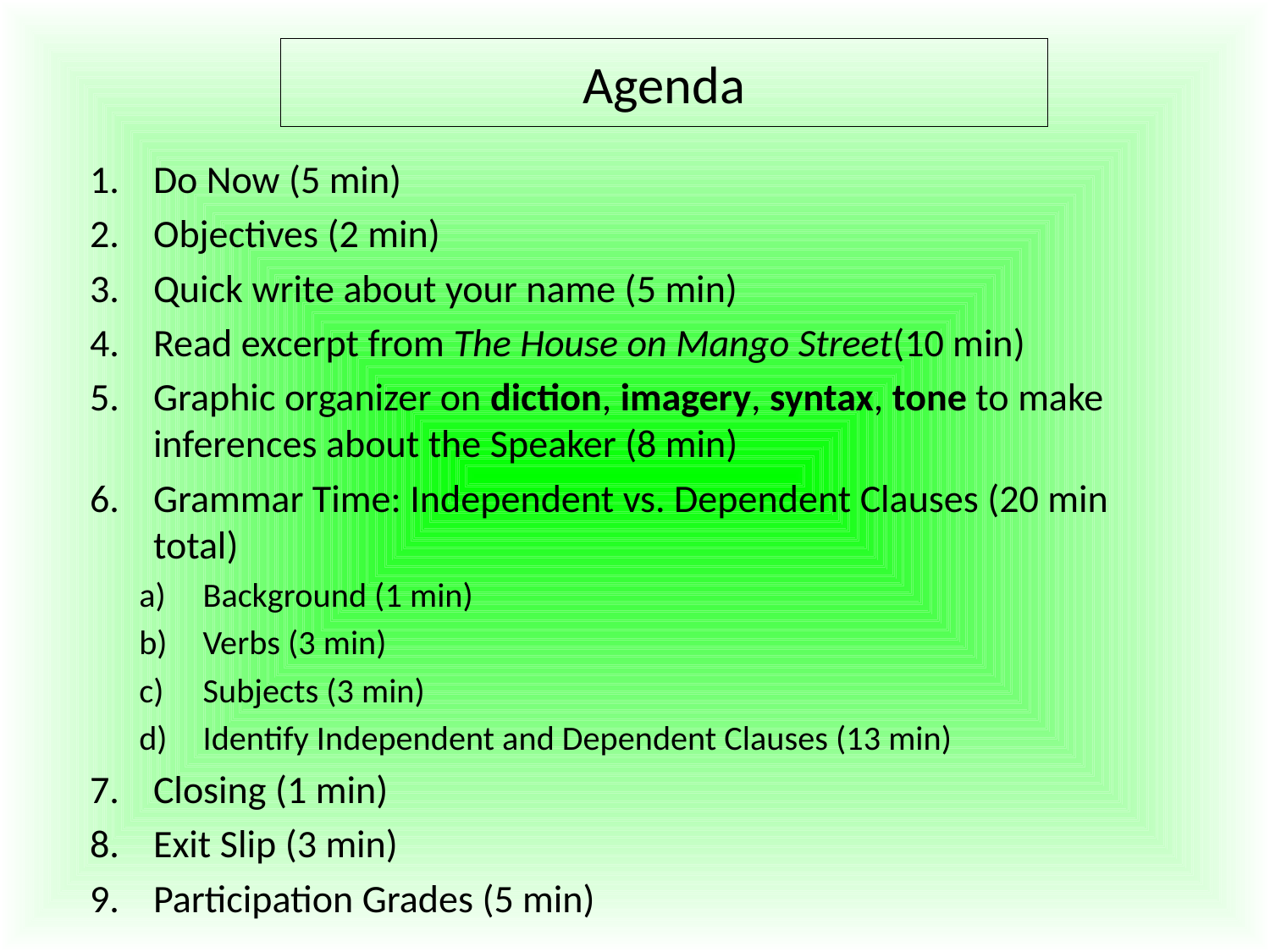

Agenda
Do Now (5 min)
Objectives (2 min)
Quick write about your name (5 min)
Read excerpt from The House on Mango Street(10 min)
Graphic organizer on diction, imagery, syntax, tone to make inferences about the Speaker (8 min)
Grammar Time: Independent vs. Dependent Clauses (20 min total)
Background (1 min)
Verbs (3 min)
Subjects (3 min)
Identify Independent and Dependent Clauses (13 min)
Closing (1 min)
Exit Slip (3 min)
Participation Grades (5 min)